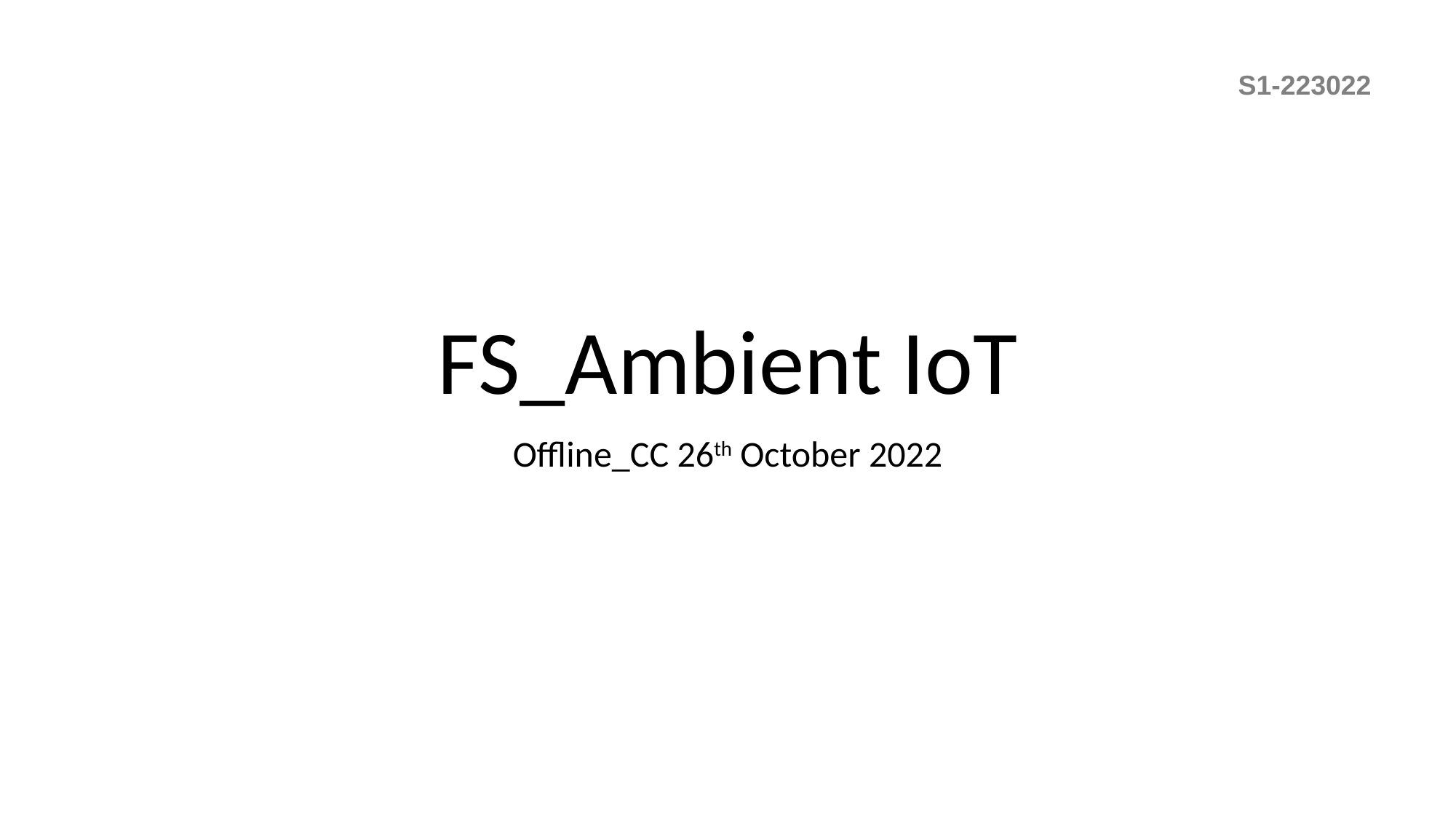

S1-223022
# FS_Ambient IoT
Offline_CC 26th October 2022